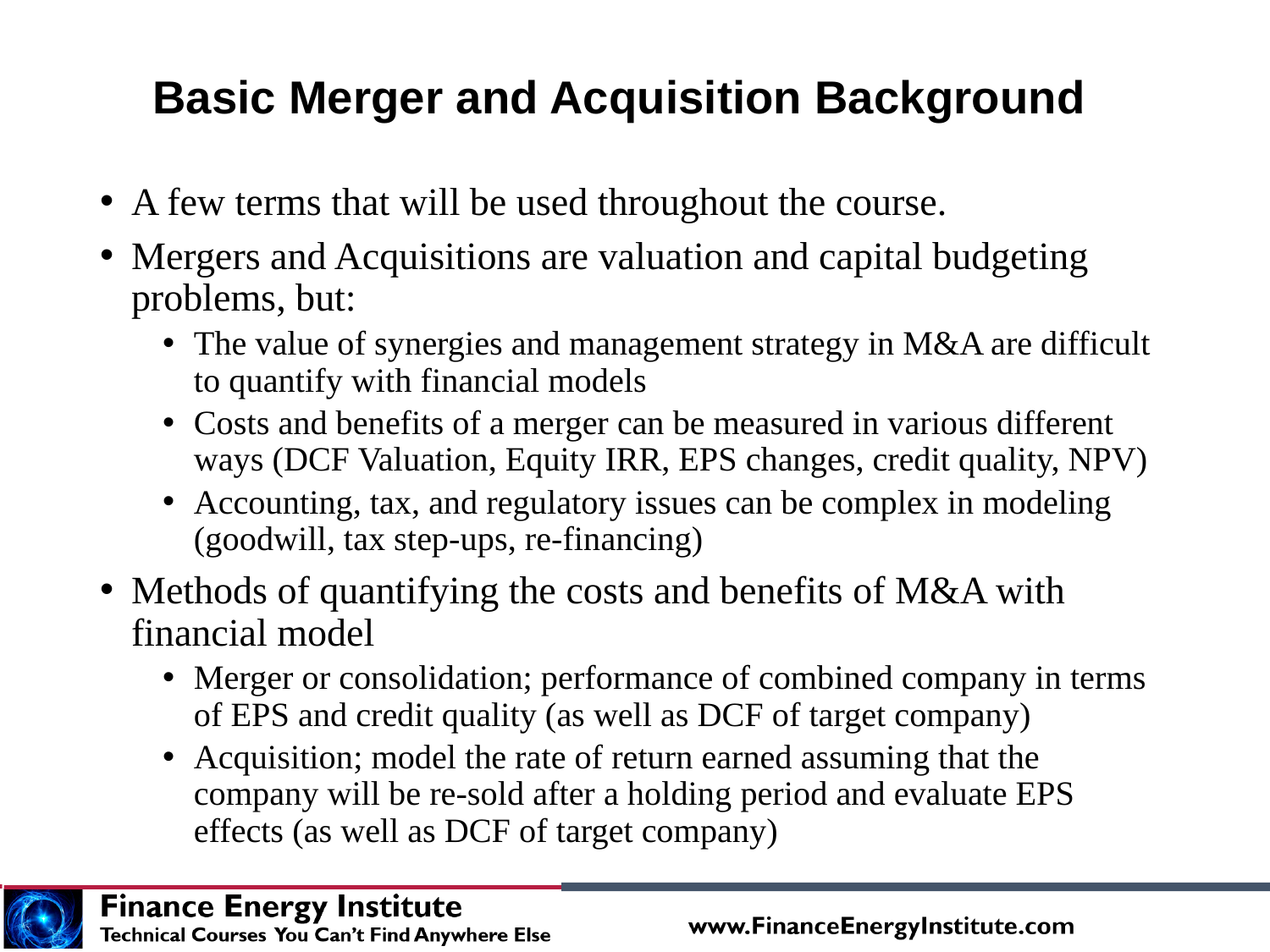

# Basic Merger and Acquisition Background
A few terms that will be used throughout the course.
Mergers and Acquisitions are valuation and capital budgeting problems, but:
The value of synergies and management strategy in M&A are difficult to quantify with financial models
Costs and benefits of a merger can be measured in various different ways (DCF Valuation, Equity IRR, EPS changes, credit quality, NPV)
Accounting, tax, and regulatory issues can be complex in modeling (goodwill, tax step-ups, re-financing)
Methods of quantifying the costs and benefits of M&A with financial model
Merger or consolidation; performance of combined company in terms of EPS and credit quality (as well as DCF of target company)
Acquisition; model the rate of return earned assuming that the company will be re-sold after a holding period and evaluate EPS effects (as well as DCF of target company)